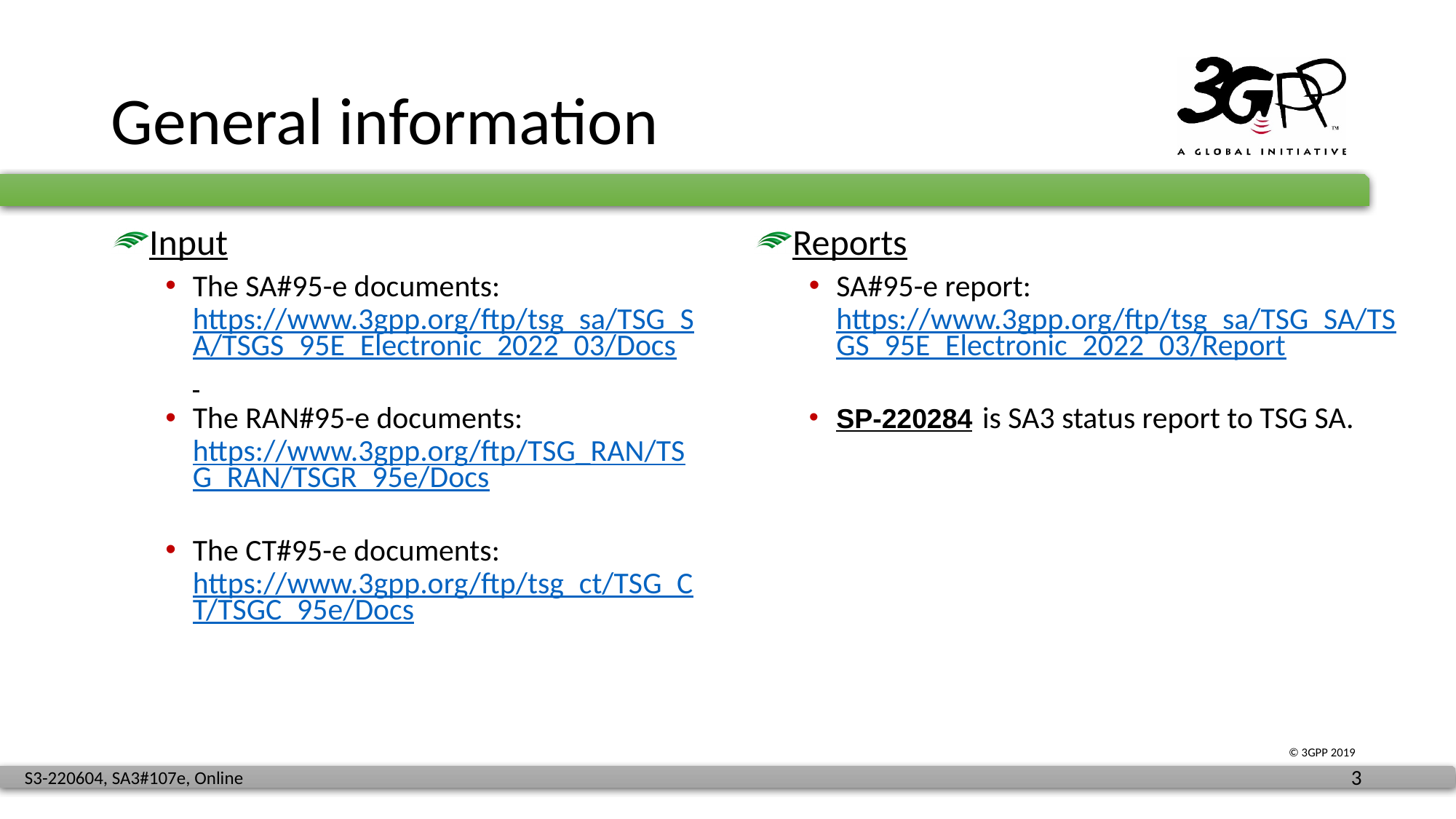

# General information
Input
The SA#95-e documents: https://www.3gpp.org/ftp/tsg_sa/TSG_SA/TSGS_95E_Electronic_2022_03/Docs
The RAN#95-e documents: https://www.3gpp.org/ftp/TSG_RAN/TSG_RAN/TSGR_95e/Docs
The CT#95-e documents: https://www.3gpp.org/ftp/tsg_ct/TSG_CT/TSGC_95e/Docs
Reports
SA#95-e report: https://www.3gpp.org/ftp/tsg_sa/TSG_SA/TSGS_95E_Electronic_2022_03/Report
SP-220284  is SA3 status report to TSG SA.